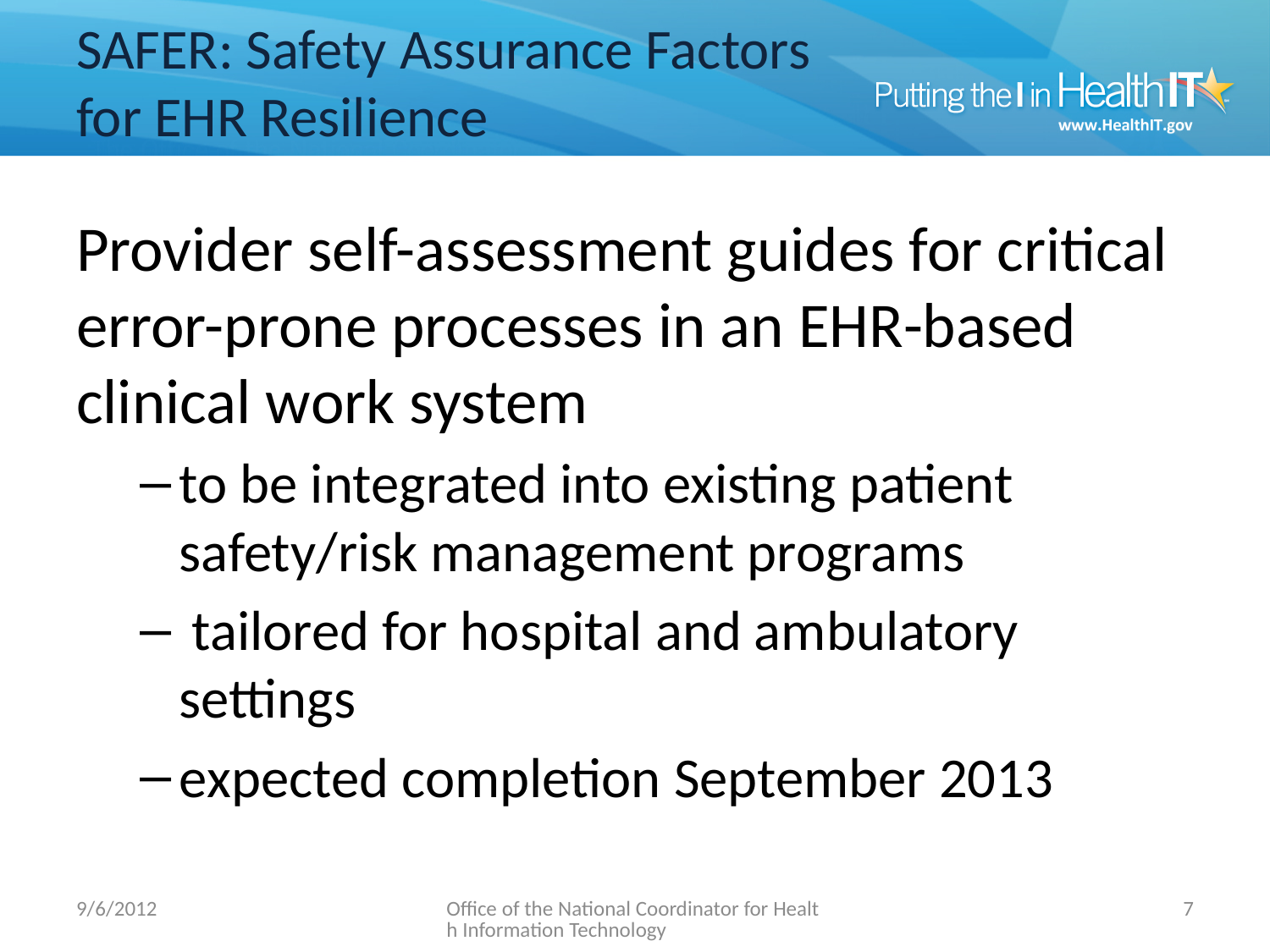

# SAFER: Safety Assurance Factors for EHR Resilience
Provider self-assessment guides for critical error-prone processes in an EHR-based clinical work system
to be integrated into existing patient safety/risk management programs
 tailored for hospital and ambulatory settings
expected completion September 2013

9/6/2012
Office of the National Coordinator for Health Information Technology
7